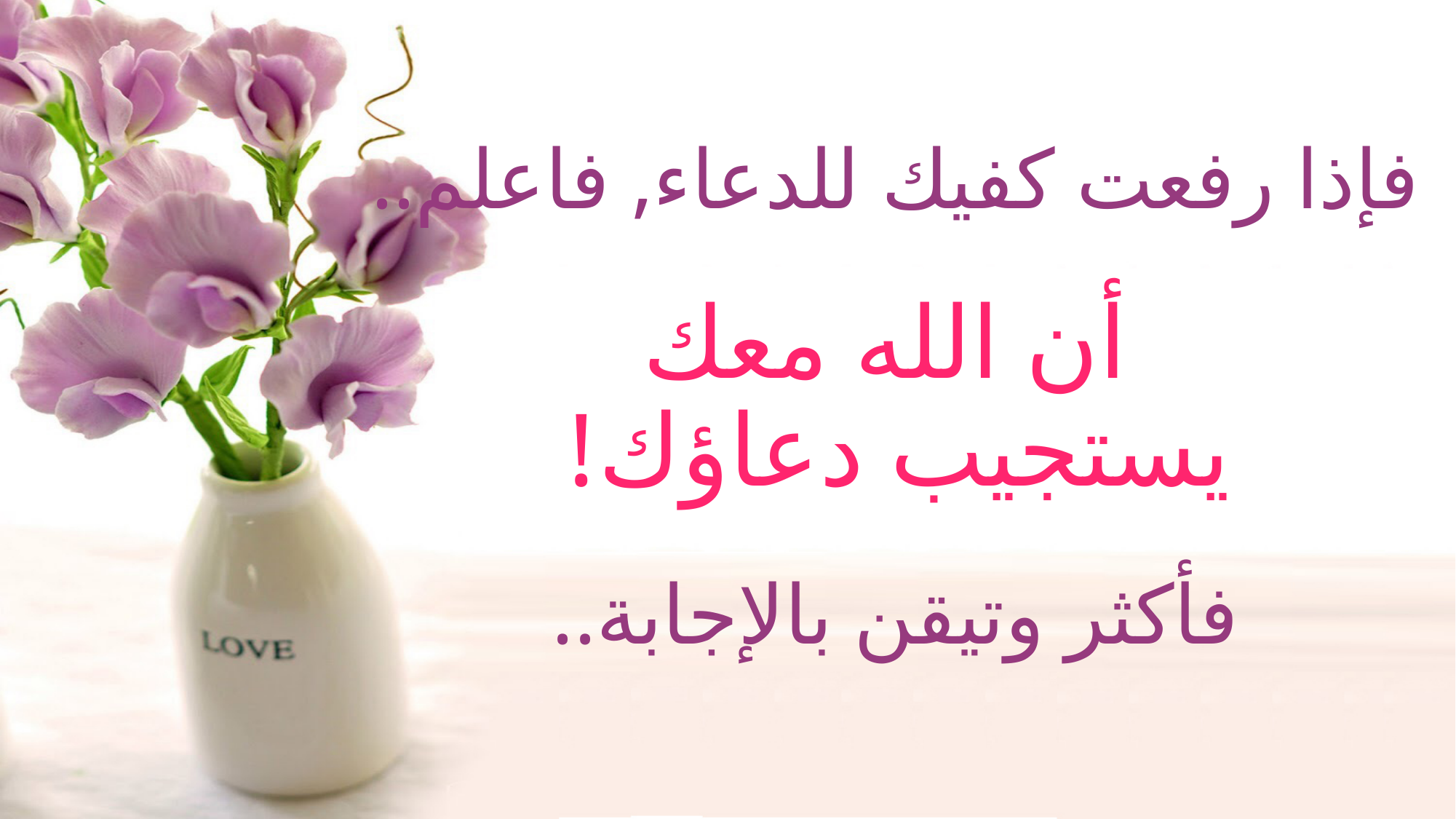

# فإذا رفعت كفيك للدعاء, فاعلم.. أن الله معك يستجيب دعاؤك! فأكثر وتيقن بالإجابة..